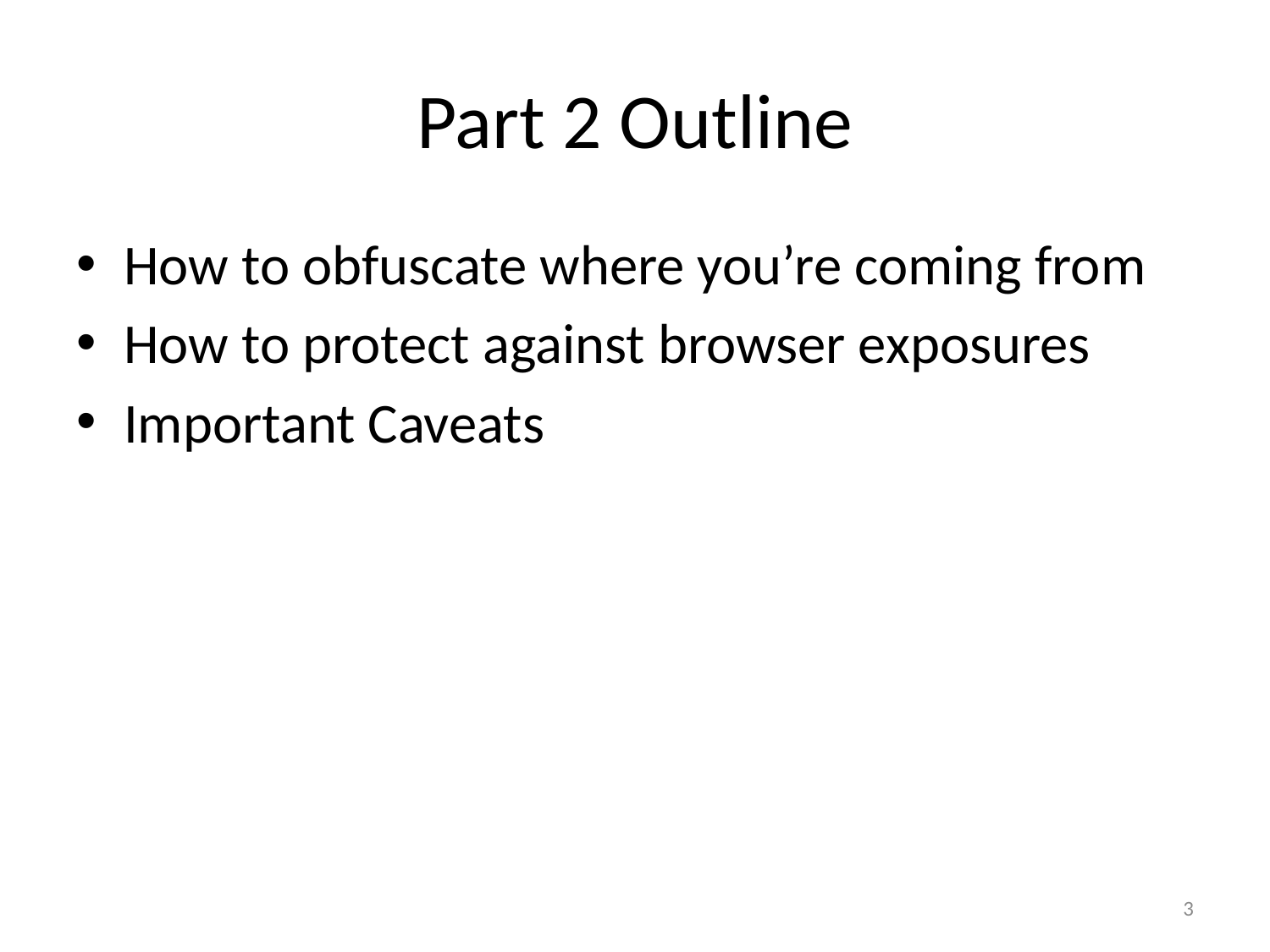

# Part 2 Outline
How to obfuscate where you’re coming from
How to protect against browser exposures
Important Caveats
3